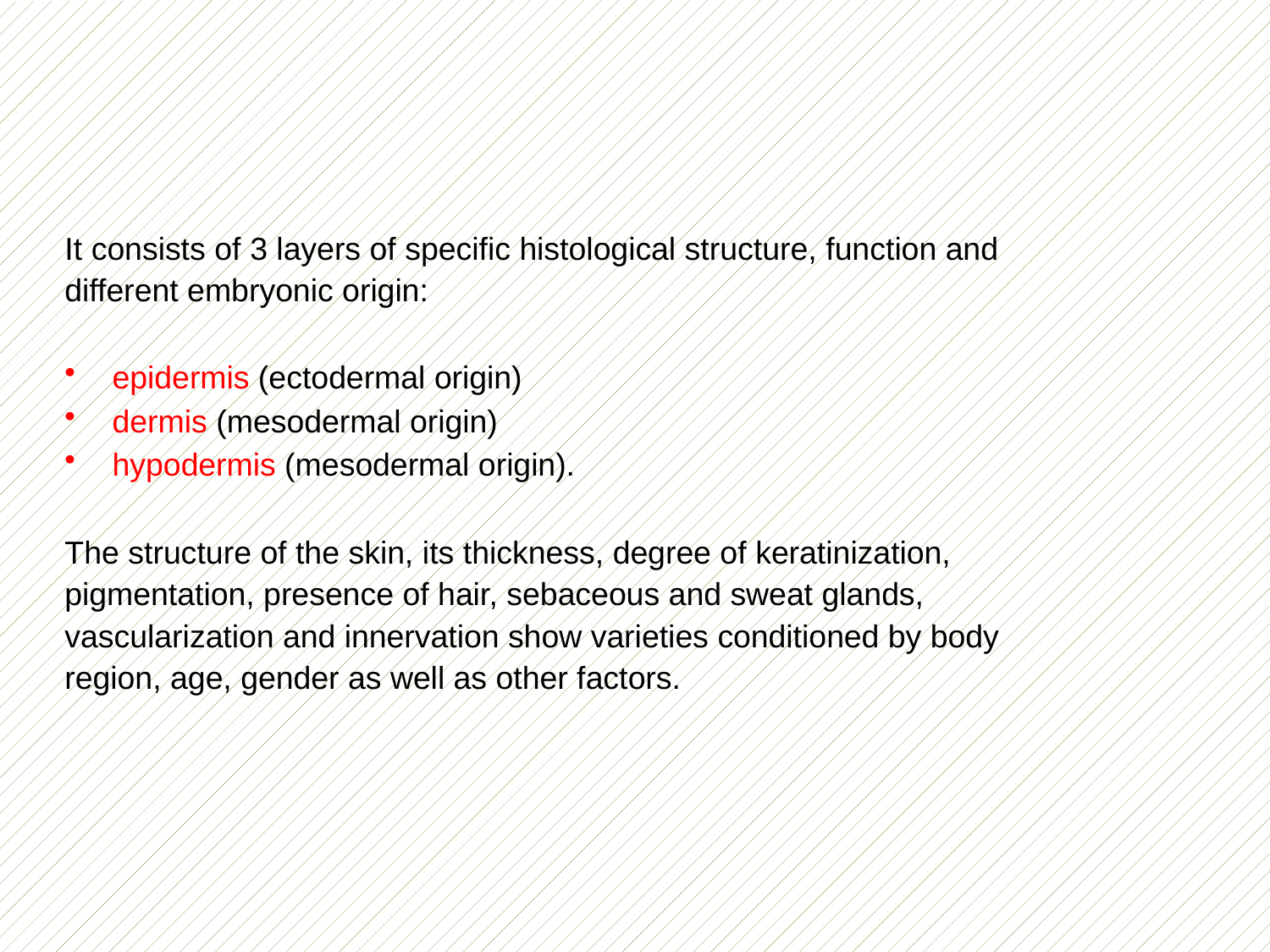

It consists of 3 layers of specific histological structure, function and different embryonic origin:

epidermis (ectodermal origin)
dermis (mesodermal origin)
hypodermis (mesodermal origin).

The structure of the skin, its thickness, degree of keratinization, pigmentation, presence of hair, sebaceous and sweat glands, vascularization and innervation show varieties conditioned by body region, age, gender as well as other factors.